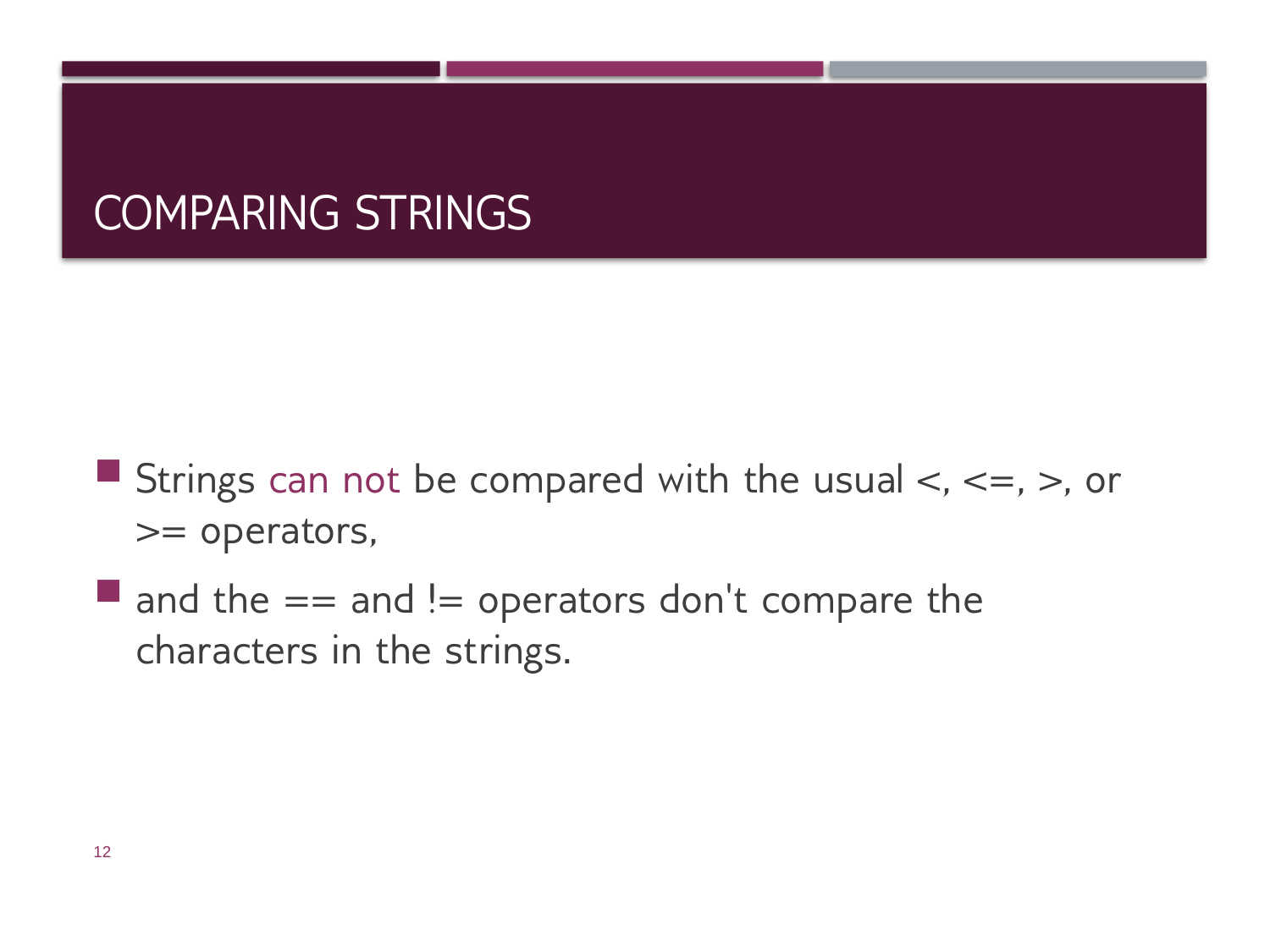

# Comparing Strings
Strings can not be compared with the usual <, <=, >, or >= operators,
and the == and != operators don't compare the characters in the strings.
12